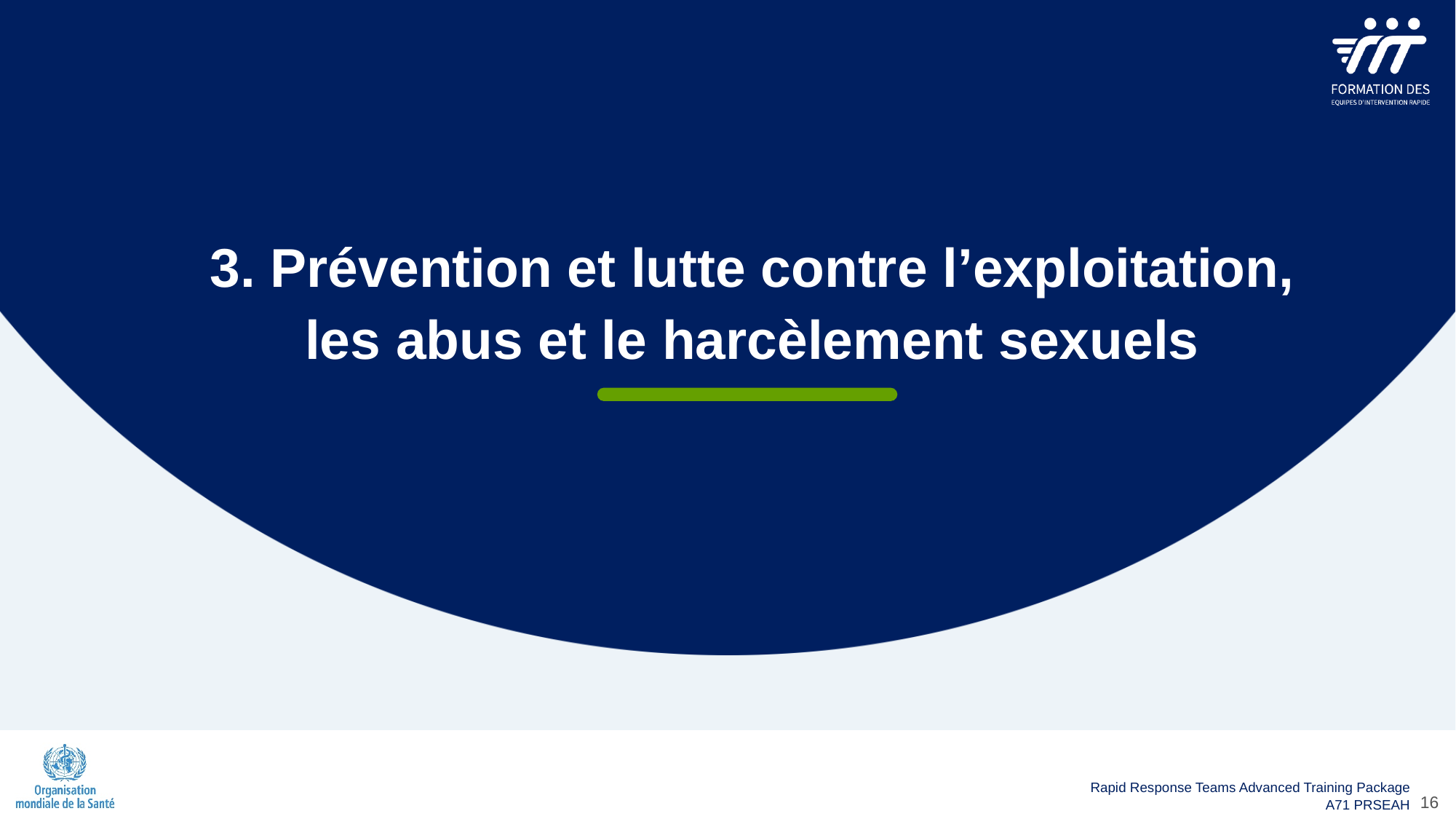

3. Prévention et lutte contre l’exploitation, les abus et le harcèlement sexuels
16